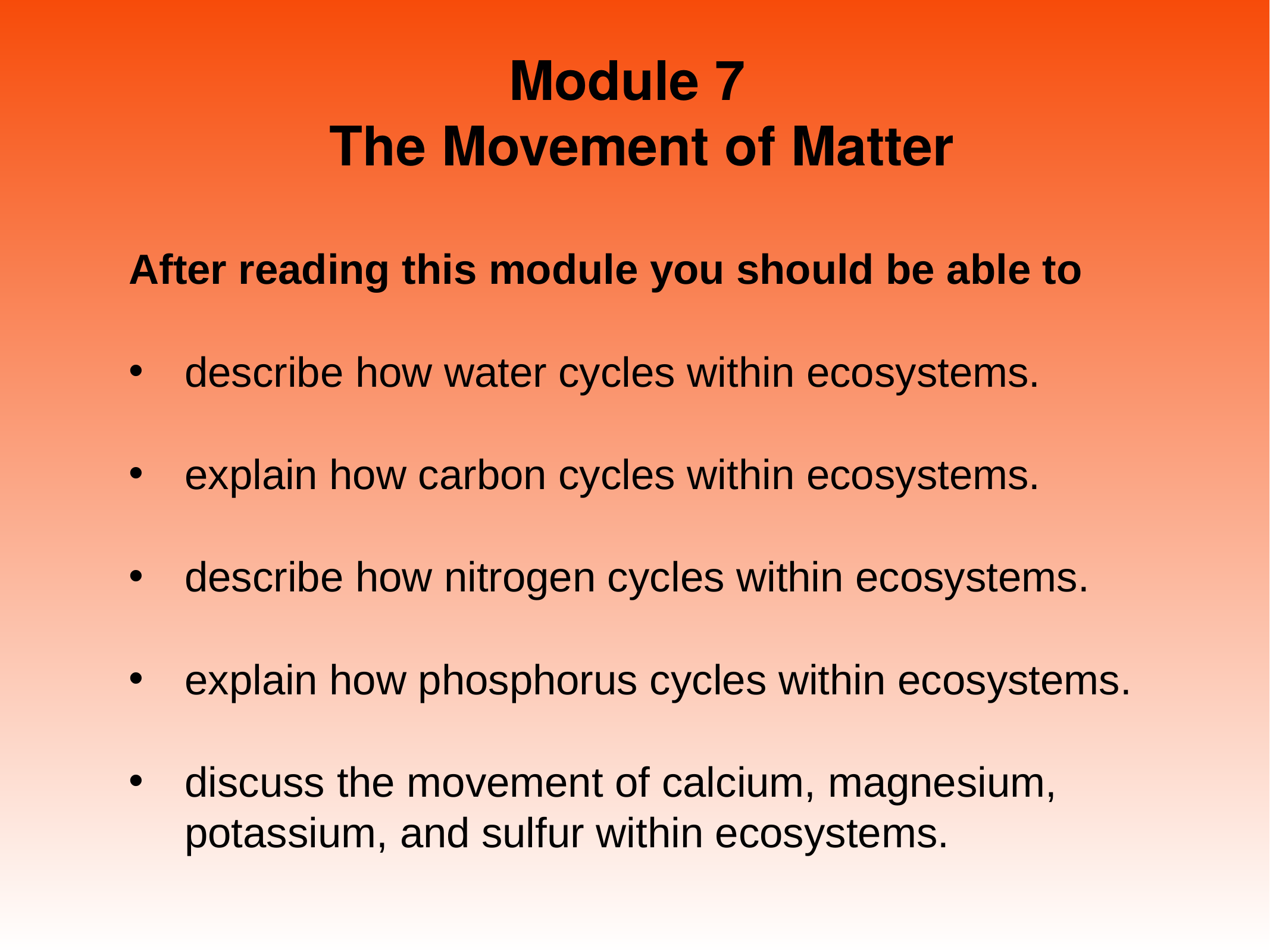

# Module 7 The Movement of Matter
After reading this module you should be able to
describe how water cycles within ecosystems.
explain how carbon cycles within ecosystems.
describe how nitrogen cycles within ecosystems.
explain how phosphorus cycles within ecosystems.
discuss the movement of calcium, magnesium, potassium, and sulfur within ecosystems.